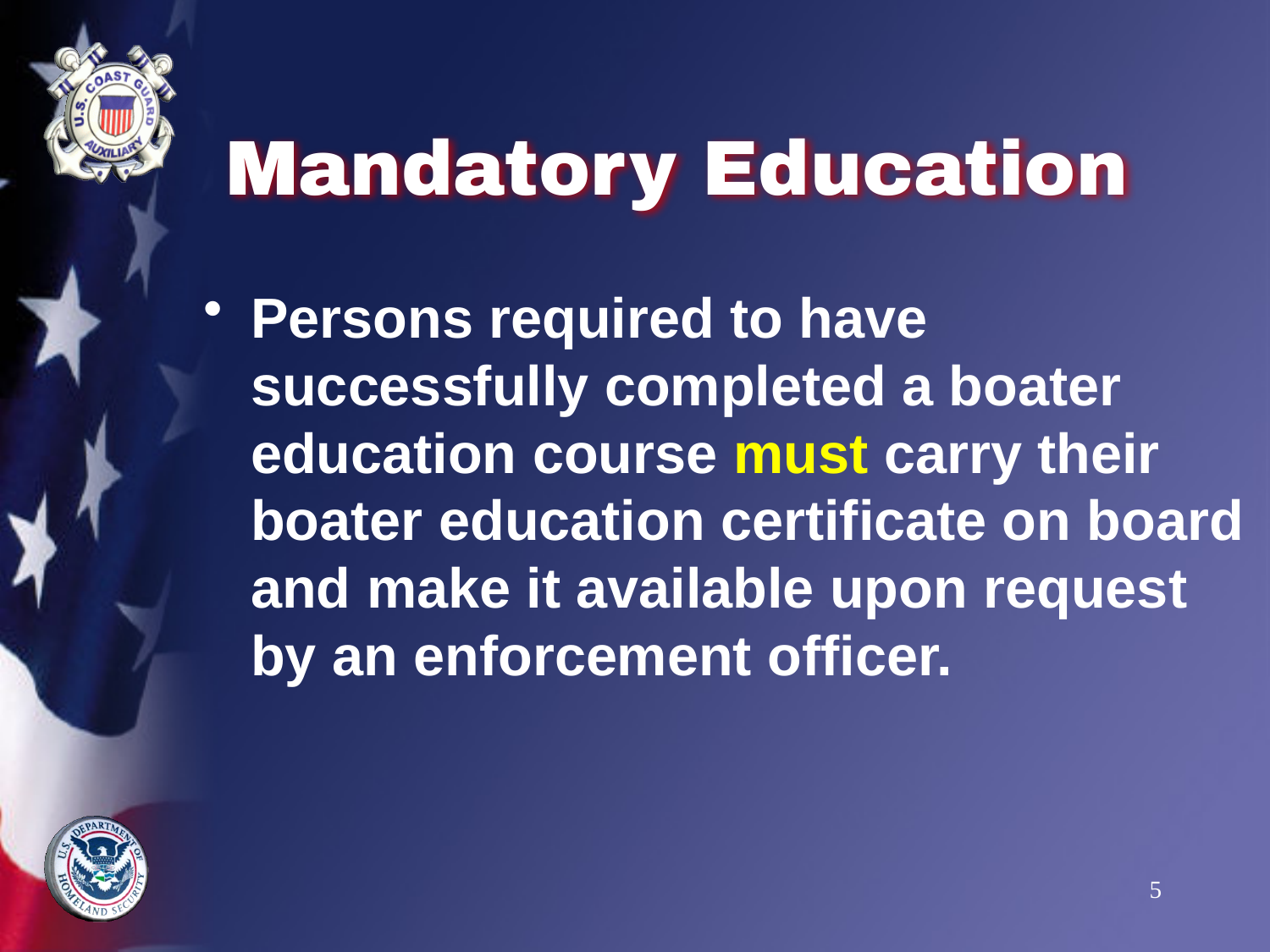

# Mandatory Education
Persons required to have successfully completed a boater education course must carry their boater education certificate on board and make it available upon request by an enforcement officer.

5